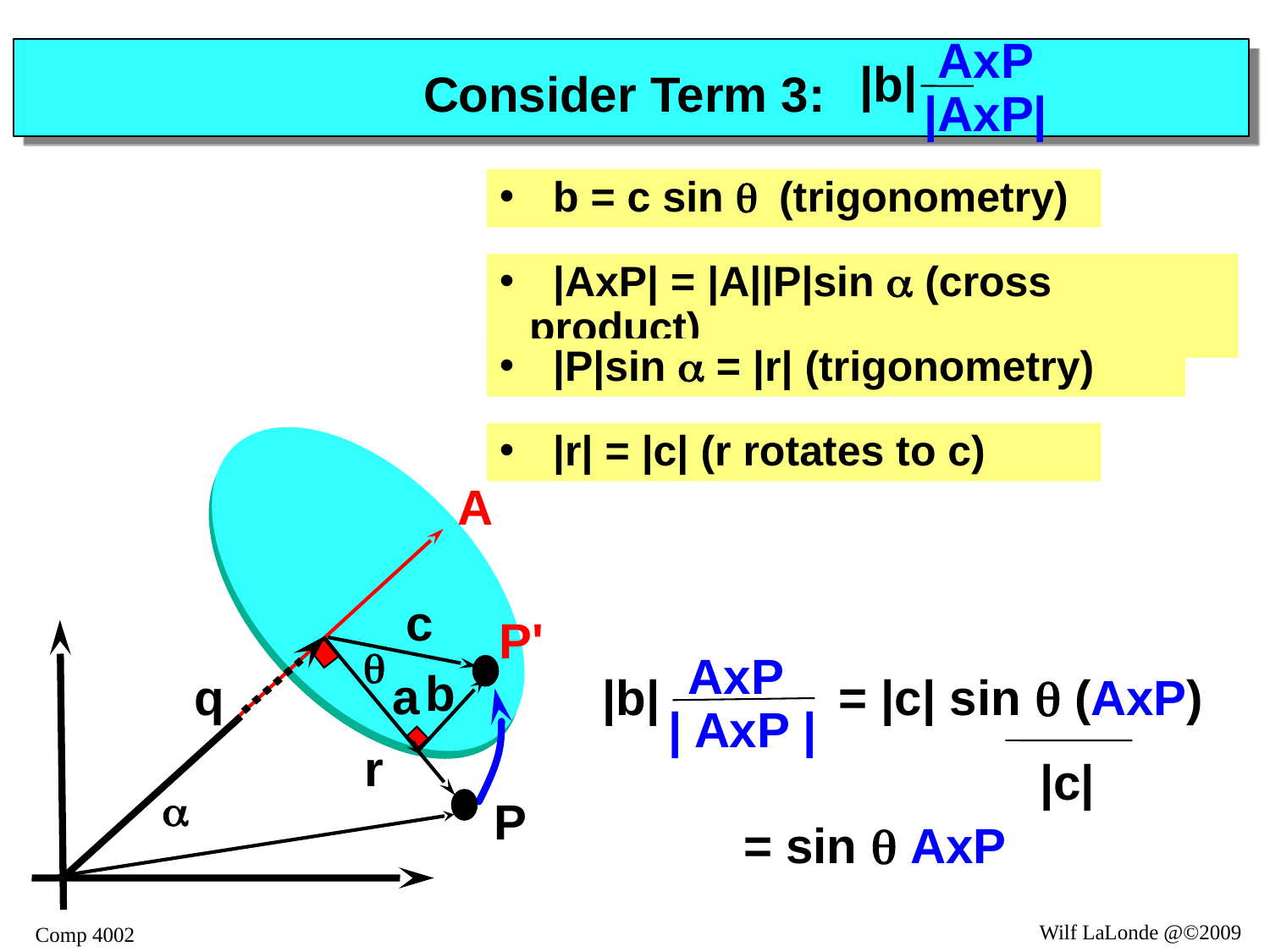

AxP
|AxP|
# Consider Term 3:
|b|

  b = c sin θ (trigonometry)
  |AxP| = |A||P|sin α (cross product)
  |P|sin α = |r| (trigonometry)

  |r| = |c| (r rotates to c)
A

c
P'

θ

AxP
| AxP |

b
a
q
|b|             = |c| sin θ (AxP)

r

|c|
α

P

= sin θ AxP